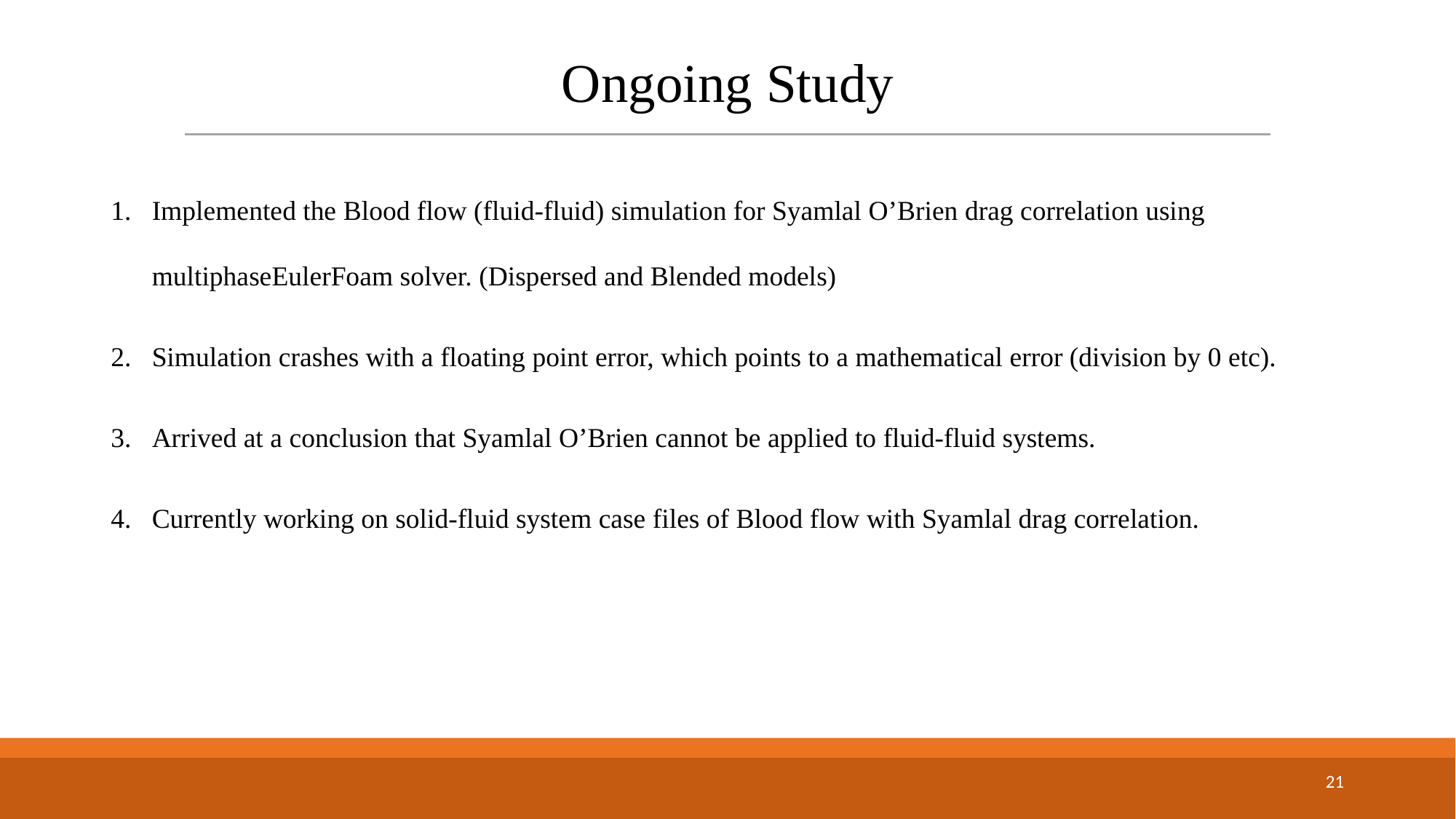

# Ongoing Study
Implemented the Blood flow (fluid-fluid) simulation for Syamlal O’Brien drag correlation using multiphaseEulerFoam solver. (Dispersed and Blended models)
Simulation crashes with a floating point error, which points to a mathematical error (division by 0 etc).
Arrived at a conclusion that Syamlal O’Brien cannot be applied to fluid-fluid systems.
Currently working on solid-fluid system case files of Blood flow with Syamlal drag correlation.

21